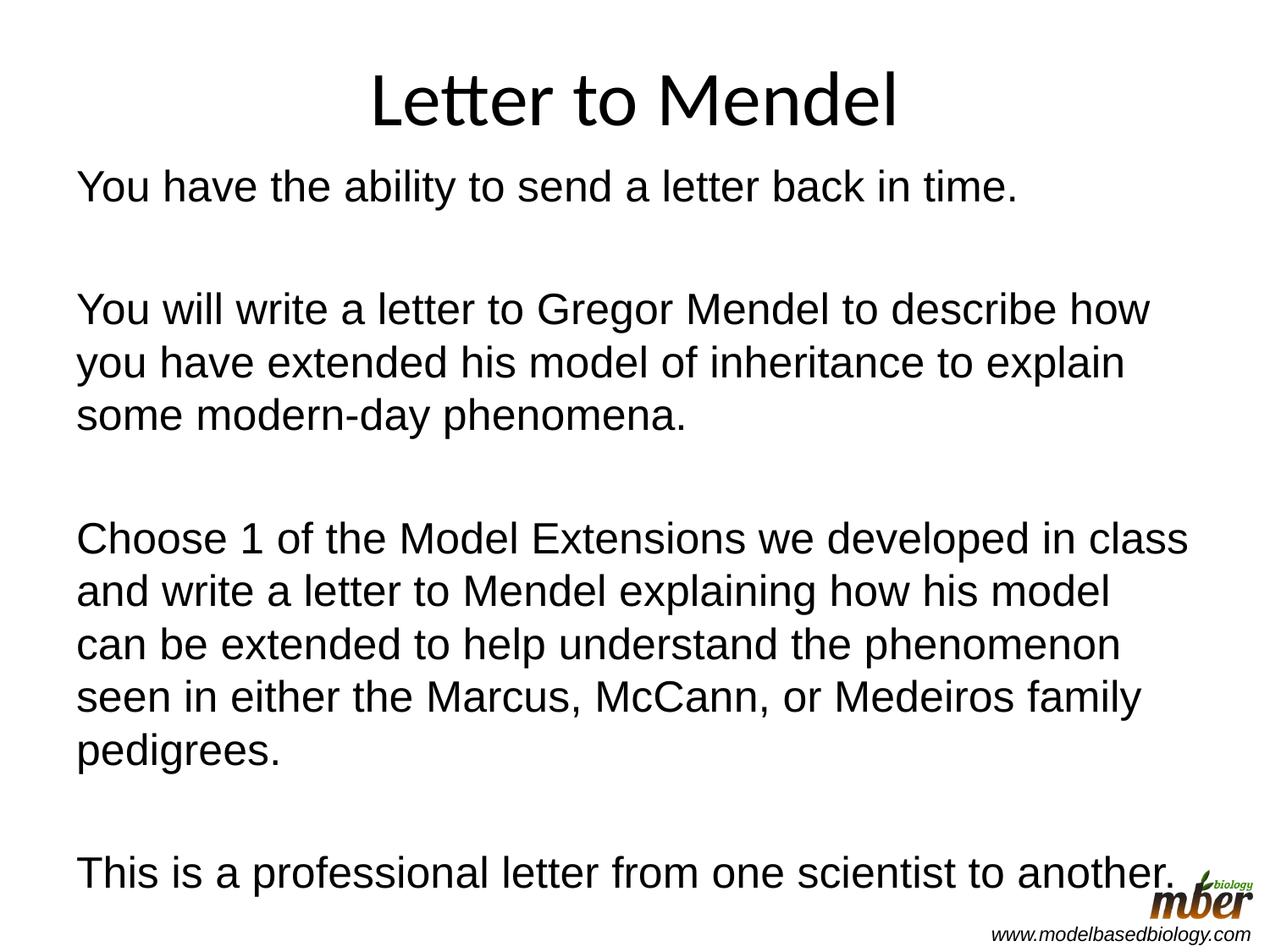

# Letter to Mendel
You have the ability to send a letter back in time.

You will write a letter to Gregor Mendel to describe how you have extended his model of inheritance to explain some modern-day phenomena.

Choose 1 of the Model Extensions we developed in class and write a letter to Mendel explaining how his model can be extended to help understand the phenomenon seen in either the Marcus, McCann, or Medeiros family pedigrees.

This is a professional letter from one scientist to another.